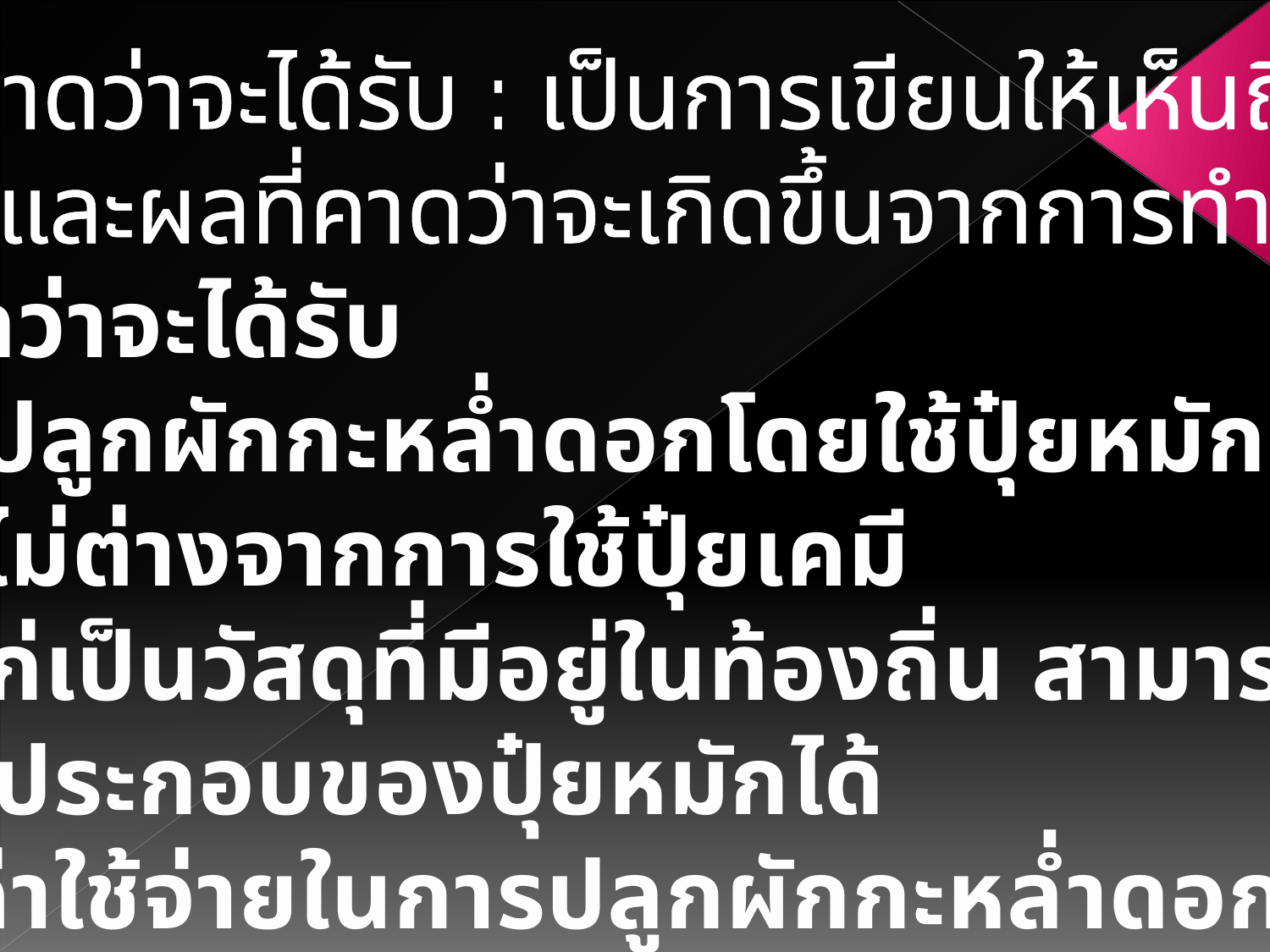

9. ผลที่คาดว่าจะได้รับ : เป็นการเขียนให้เห็นถึง
ประโยชน์และผลที่คาดว่าจะเกิดขึ้นจากการทำโครงงาน
ผลที่คาดว่าจะได้รับ
  1. การปลูกผักกะหล่ำดอกโดยใช้ปุ๋ยหมักมูลไก่ให้
ผลผลิตไม่ต่างจากการใช้ปุ๋ยเคมี
  2. มูลไก่เป็นวัสดุที่มีอยู่ในท้องถิ่น สามารถนำมา
เป็นส่วนประกอบของปุ๋ยหมักได้
  3. ลดค่าใช้จ่ายในการปลูกผักกะหล่ำดอก